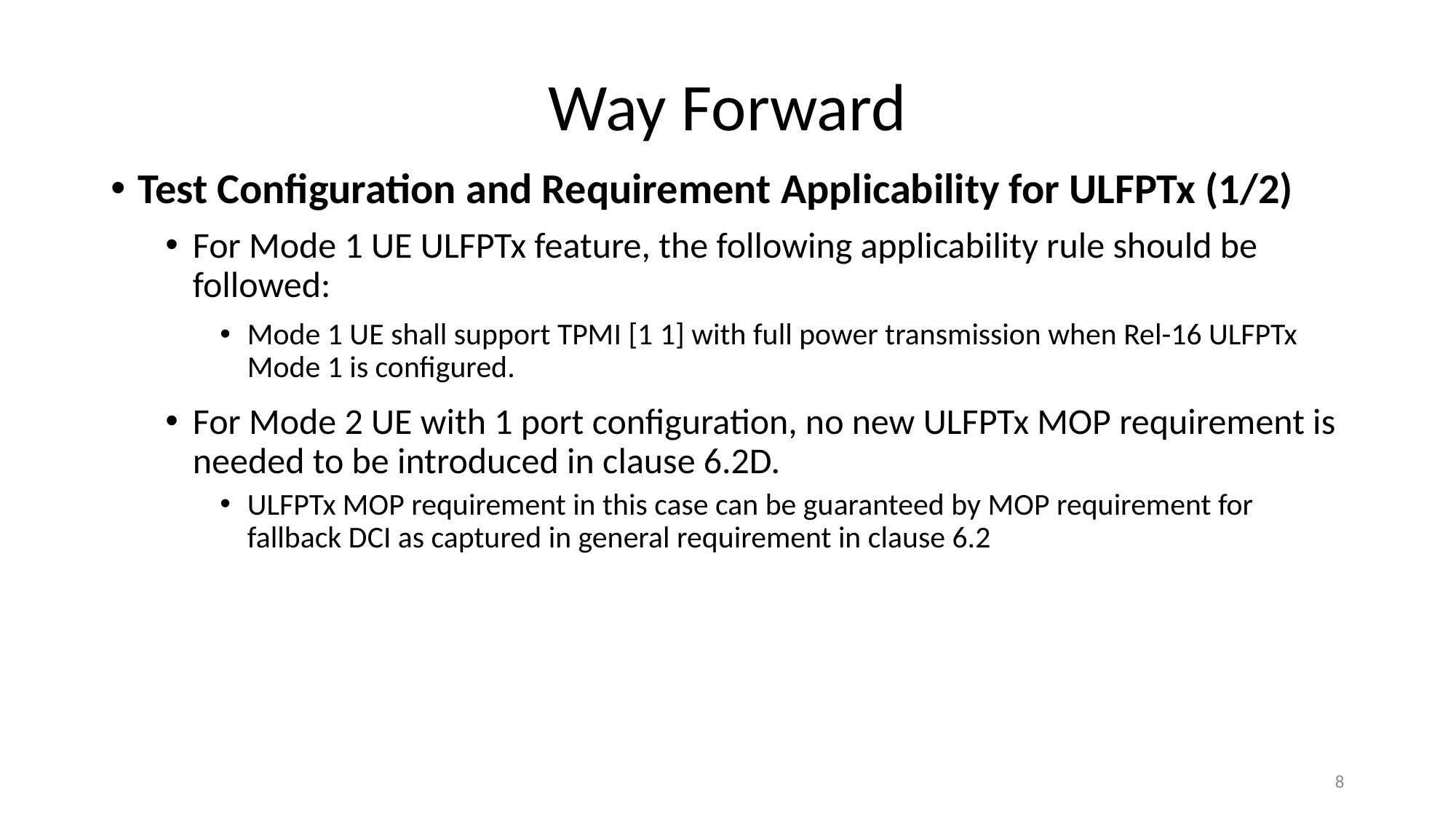

# Way Forward
Test Configuration and Requirement Applicability for ULFPTx (1/2)
For Mode 1 UE ULFPTx feature, the following applicability rule should be followed:
Mode 1 UE shall support TPMI [1 1] with full power transmission when Rel-16 ULFPTx Mode 1 is configured.
For Mode 2 UE with 1 port configuration, no new ULFPTx MOP requirement is needed to be introduced in clause 6.2D.
ULFPTx MOP requirement in this case can be guaranteed by MOP requirement for fallback DCI as captured in general requirement in clause 6.2

8